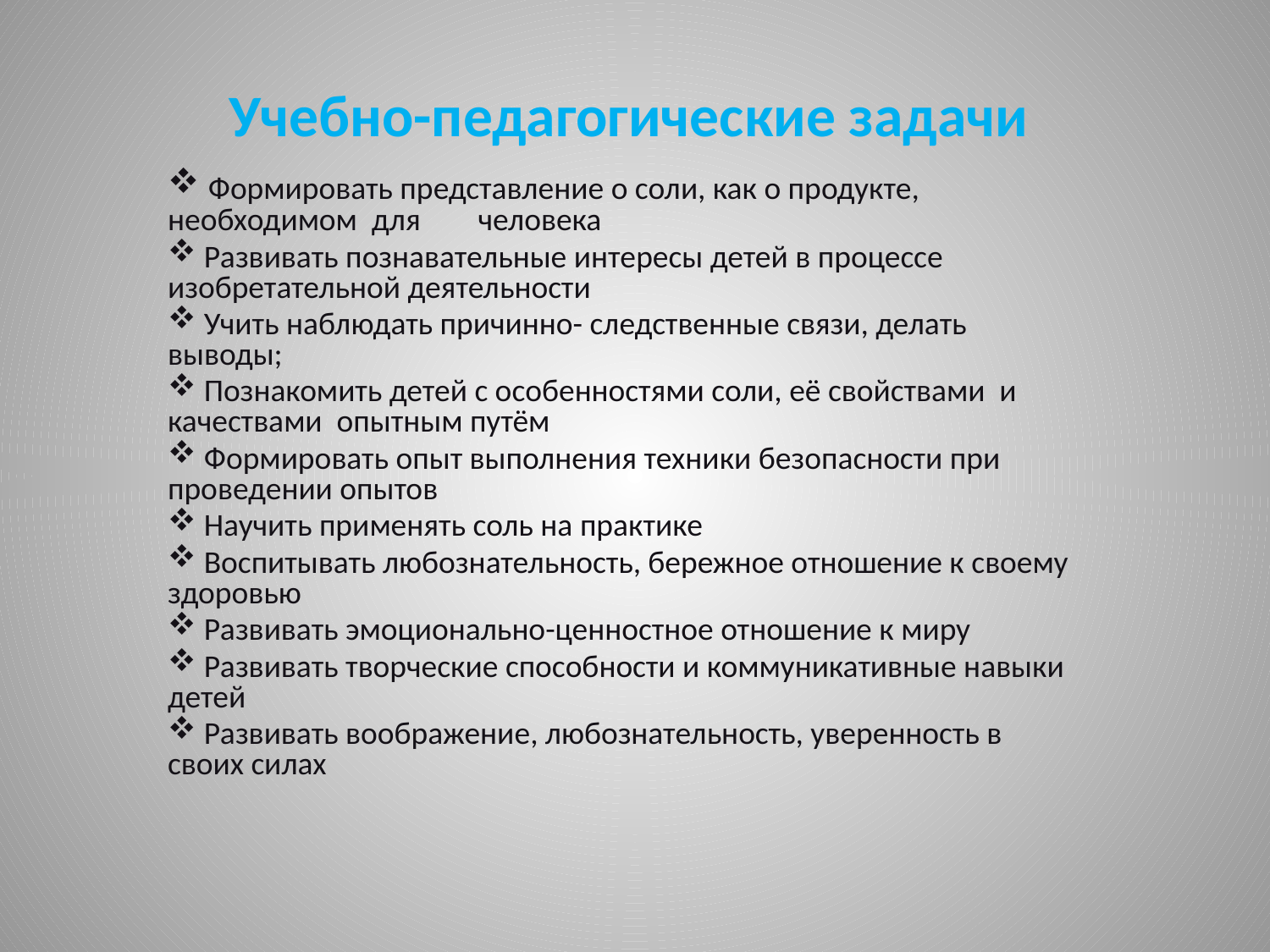

# Учебно-педагогические задачи
 Формировать представление о соли, как о продукте, необходимом  для        человека
 Развивать познавательные интересы детей в процессе изобретательной деятельности
 Учить наблюдать причинно- следственные связи, делать выводы;
 Познакомить детей с особенностями соли, её свойствами  и качествами  опытным путём
 Формировать опыт выполнения техники безопасности при проведении опытов
 Научить применять соль на практике
 Воспитывать любознательность, бережное отношение к своему здоровью
 Развивать эмоционально-ценностное отношение к миру
 Развивать творческие способности и коммуникативные навыки детей
 Развивать воображение, любознательность, уверенность в своих силах